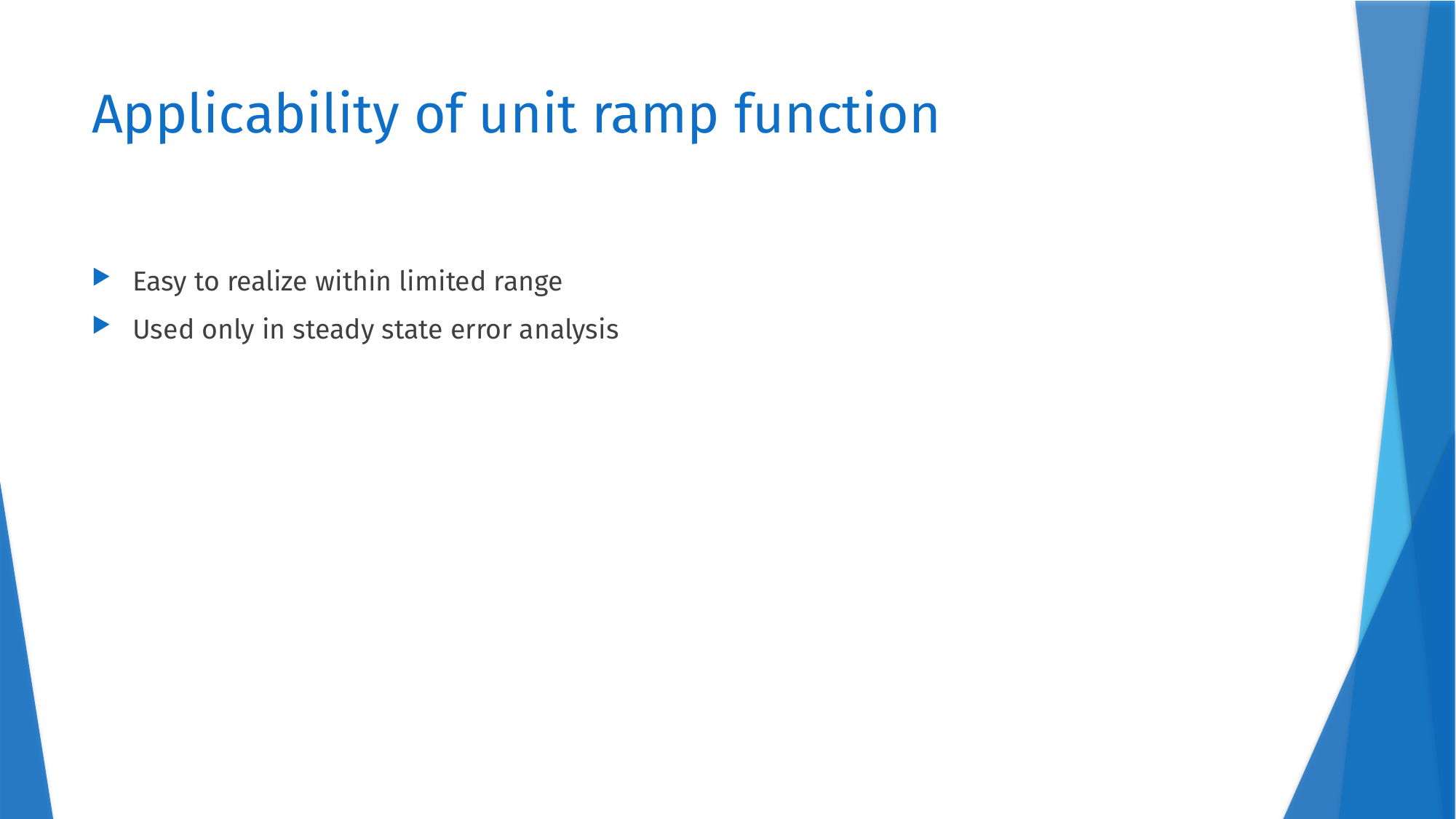

# Applicability of unit ramp function
Easy to realize within limited range
Used only in steady state error analysis